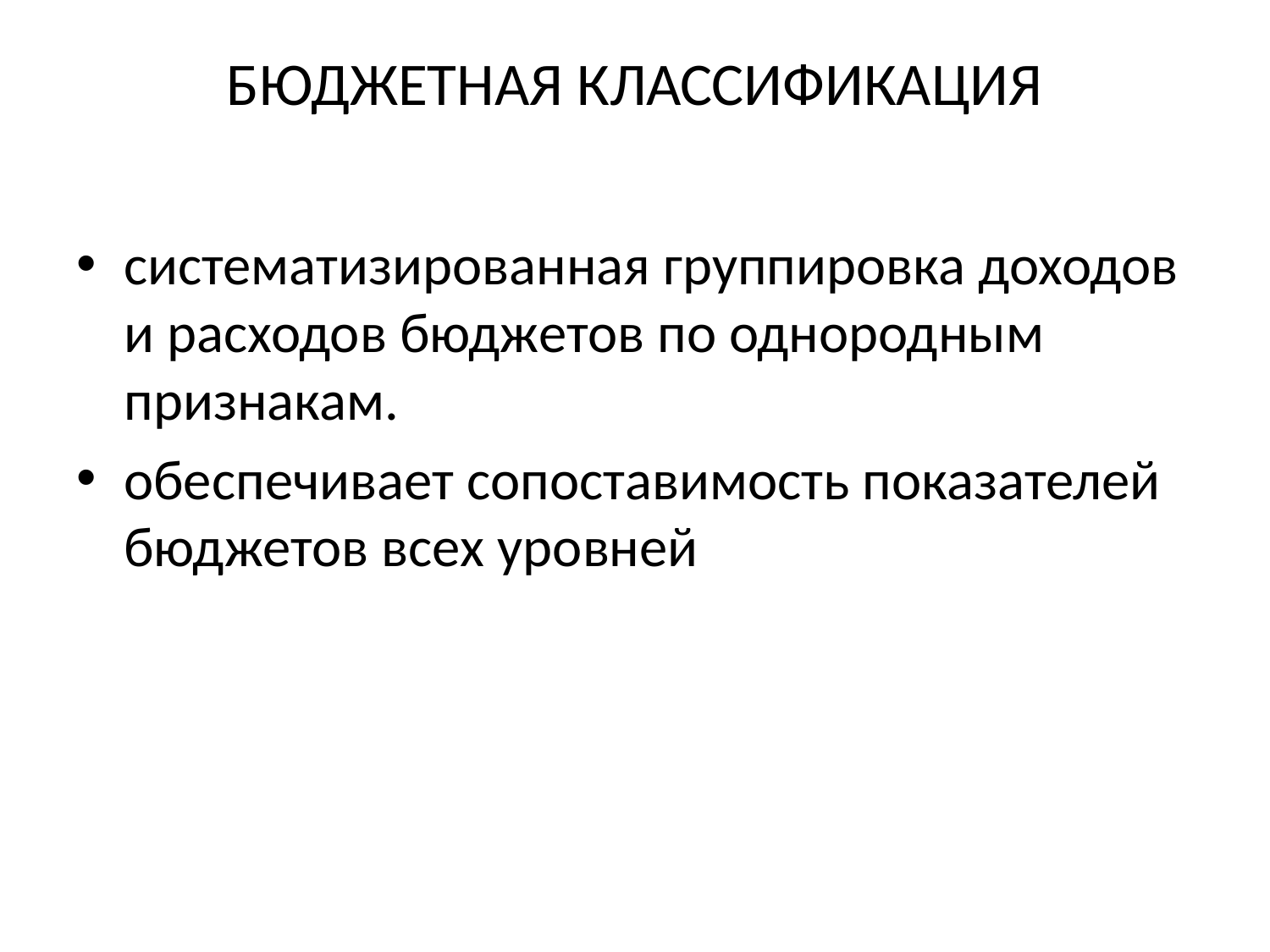

# БЮДЖЕТНАЯ КЛАССИФИКАЦИЯ
систематизированная группировка доходов и расходов бюджетов по однородным признакам.
обеспечивает сопоставимость показателей бюджетов всех уровней